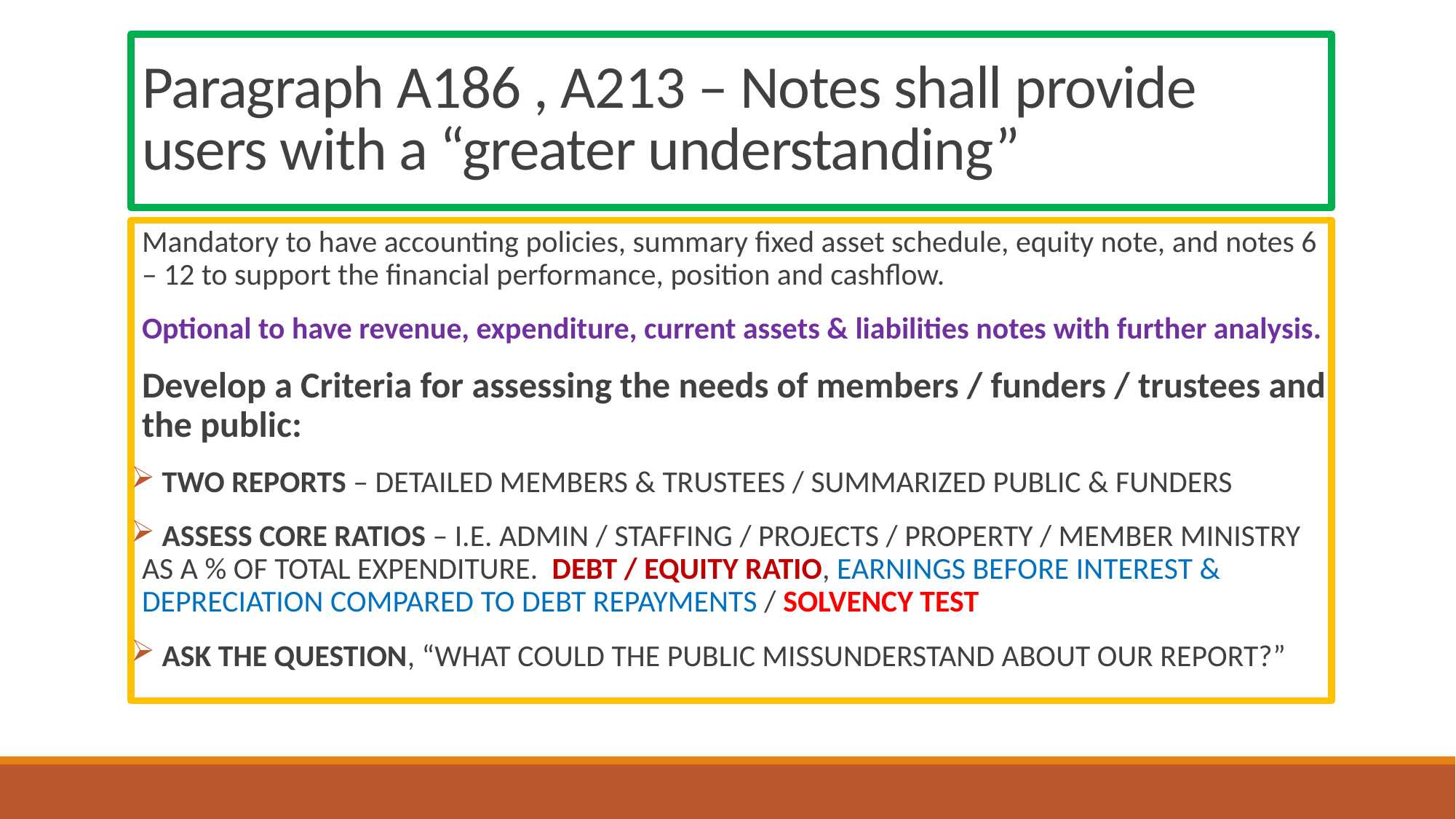

# Paragraph A186 , A213 – Notes shall provide users with a “greater understanding”
Mandatory to have accounting policies, summary fixed asset schedule, equity note, and notes 6 – 12 to support the financial performance, position and cashflow.
Optional to have revenue, expenditure, current assets & liabilities notes with further analysis.
Develop a Criteria for assessing the needs of members / funders / trustees and the public:
 TWO REPORTS – DETAILED MEMBERS & TRUSTEES / SUMMARIZED PUBLIC & FUNDERS
 ASSESS CORE RATIOS – I.E. ADMIN / STAFFING / PROJECTS / PROPERTY / MEMBER MINISTRY AS A % OF TOTAL EXPENDITURE.  DEBT / EQUITY RATIO, EARNINGS BEFORE INTEREST & DEPRECIATION COMPARED TO DEBT REPAYMENTS / SOLVENCY TEST
 ASK THE QUESTION, “WHAT COULD THE PUBLIC MISSUNDERSTAND ABOUT OUR REPORT?”